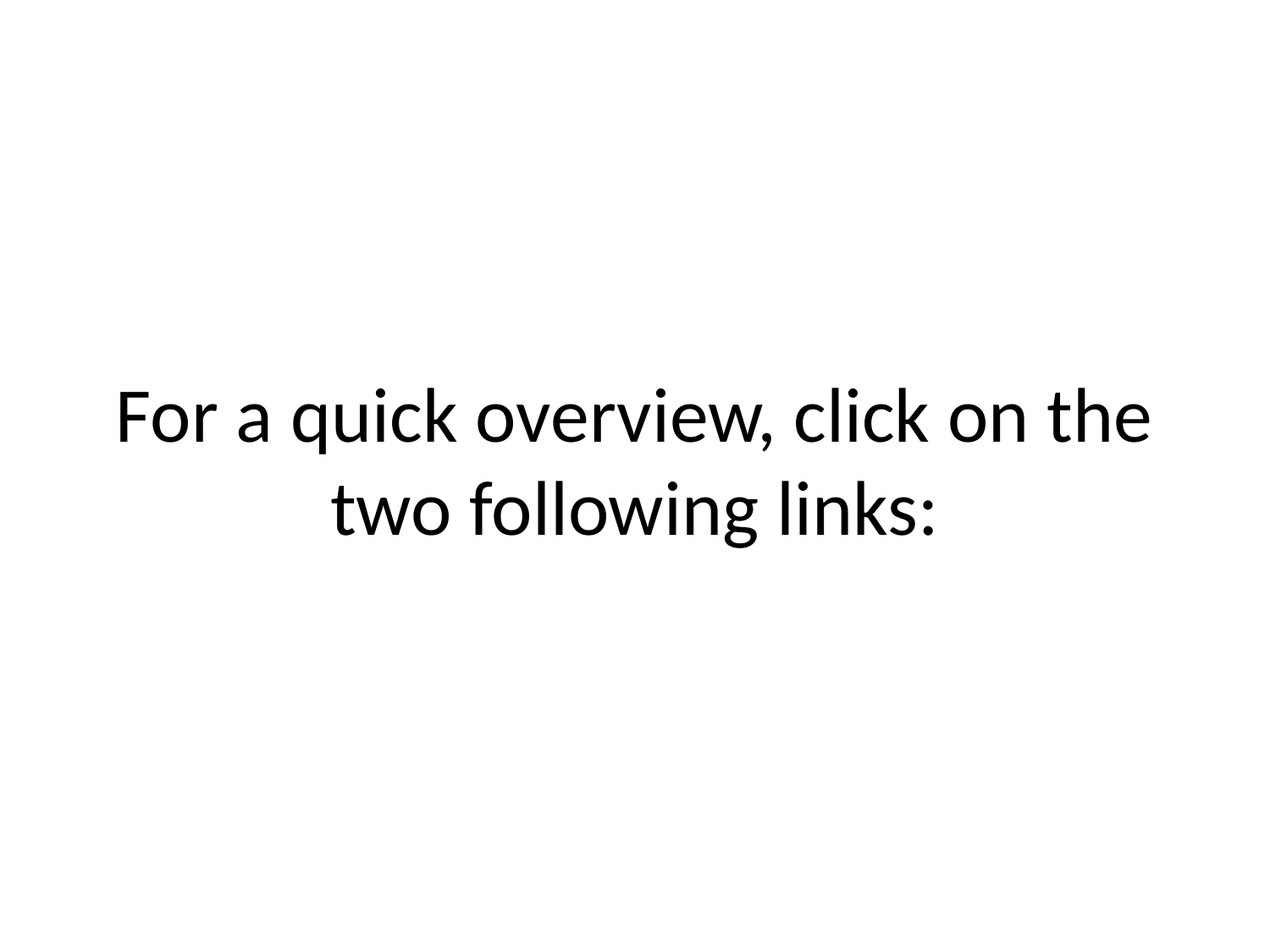

# For a quick overview, click on the two following links: